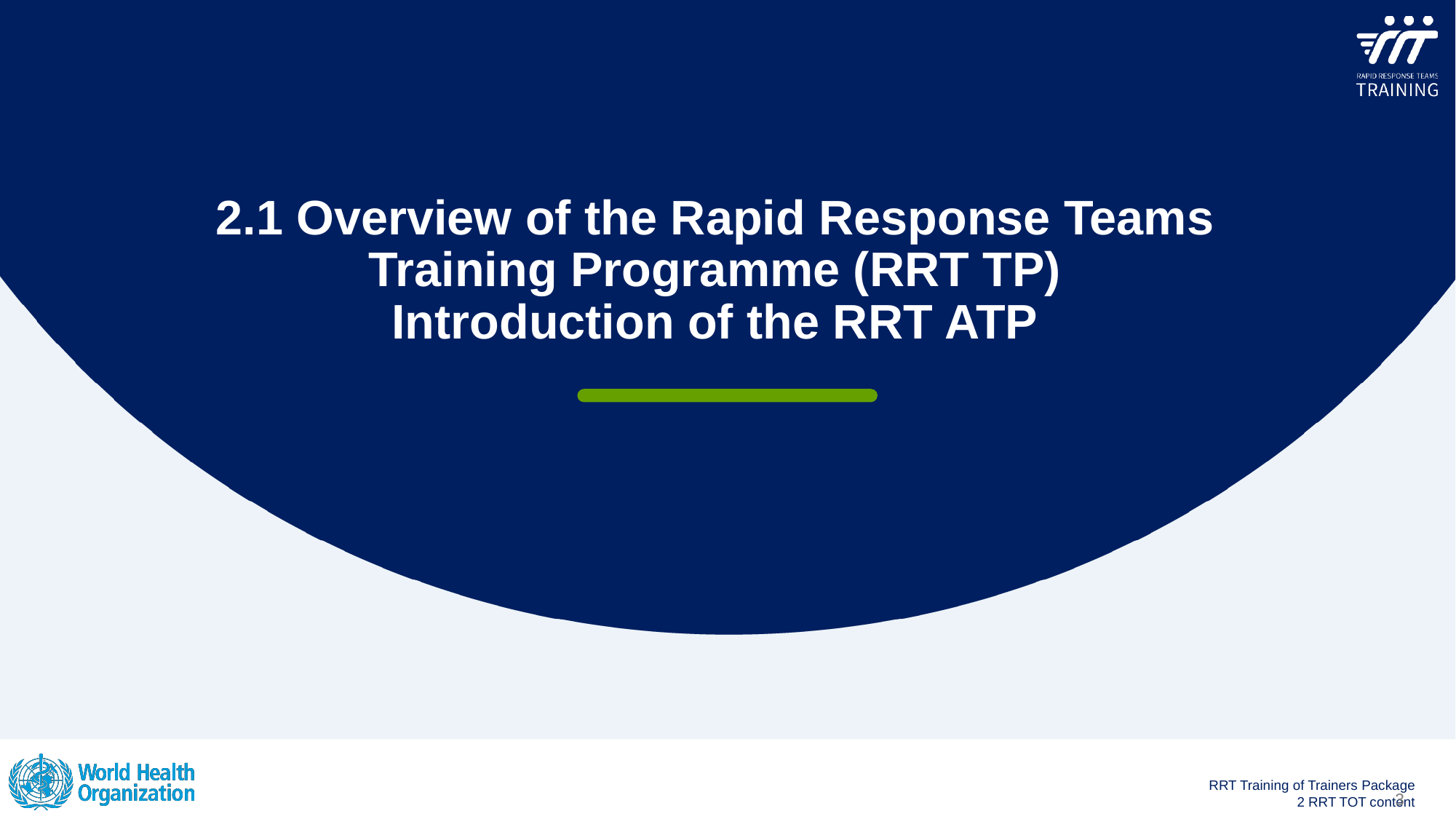

2.1 Overview of the Rapid Response Teams Training Programme (RRT TP)
Introduction of the RRT ATP